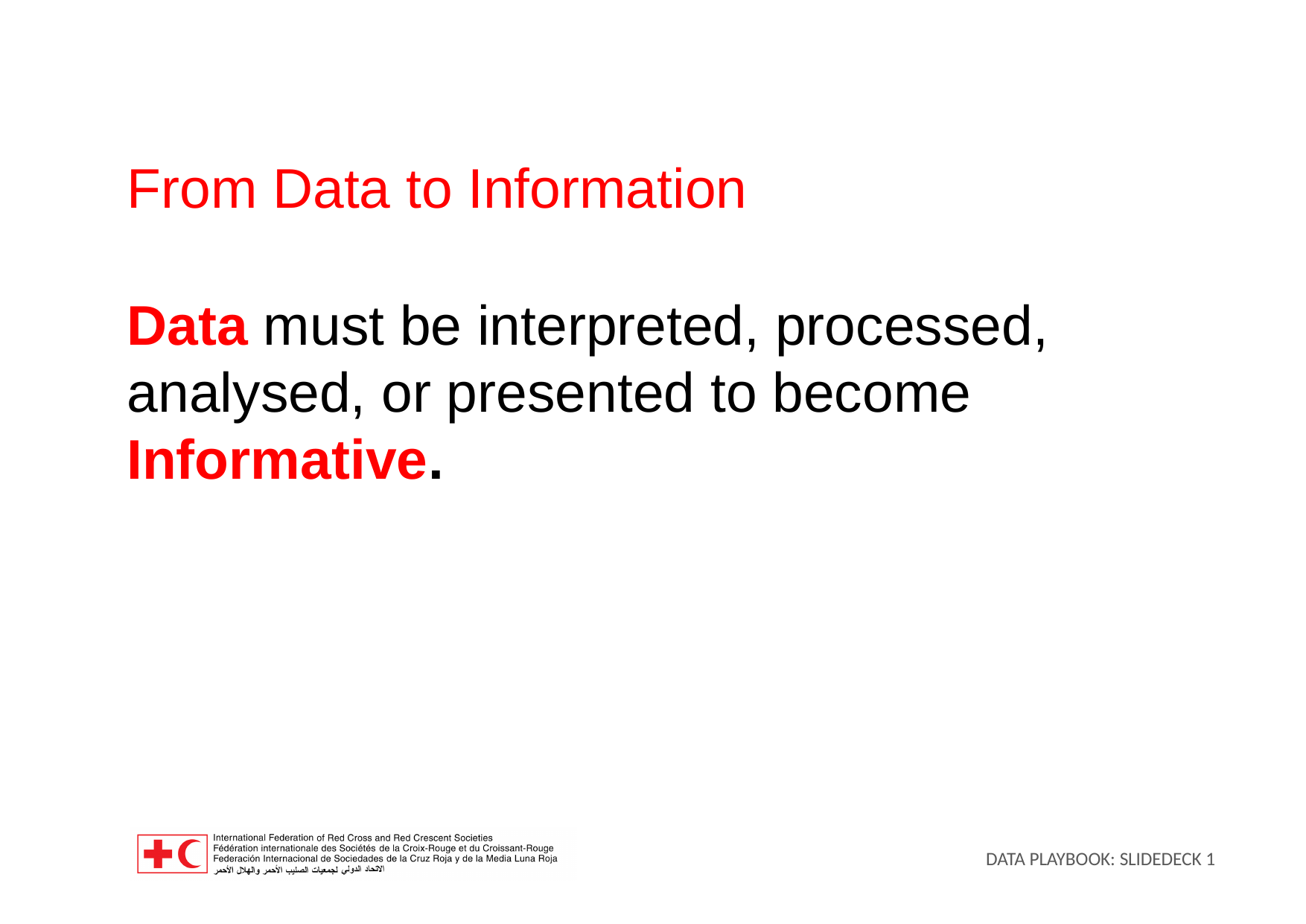

From Data to Information
Data must be interpreted, processed, analysed, or presented to become Informative.